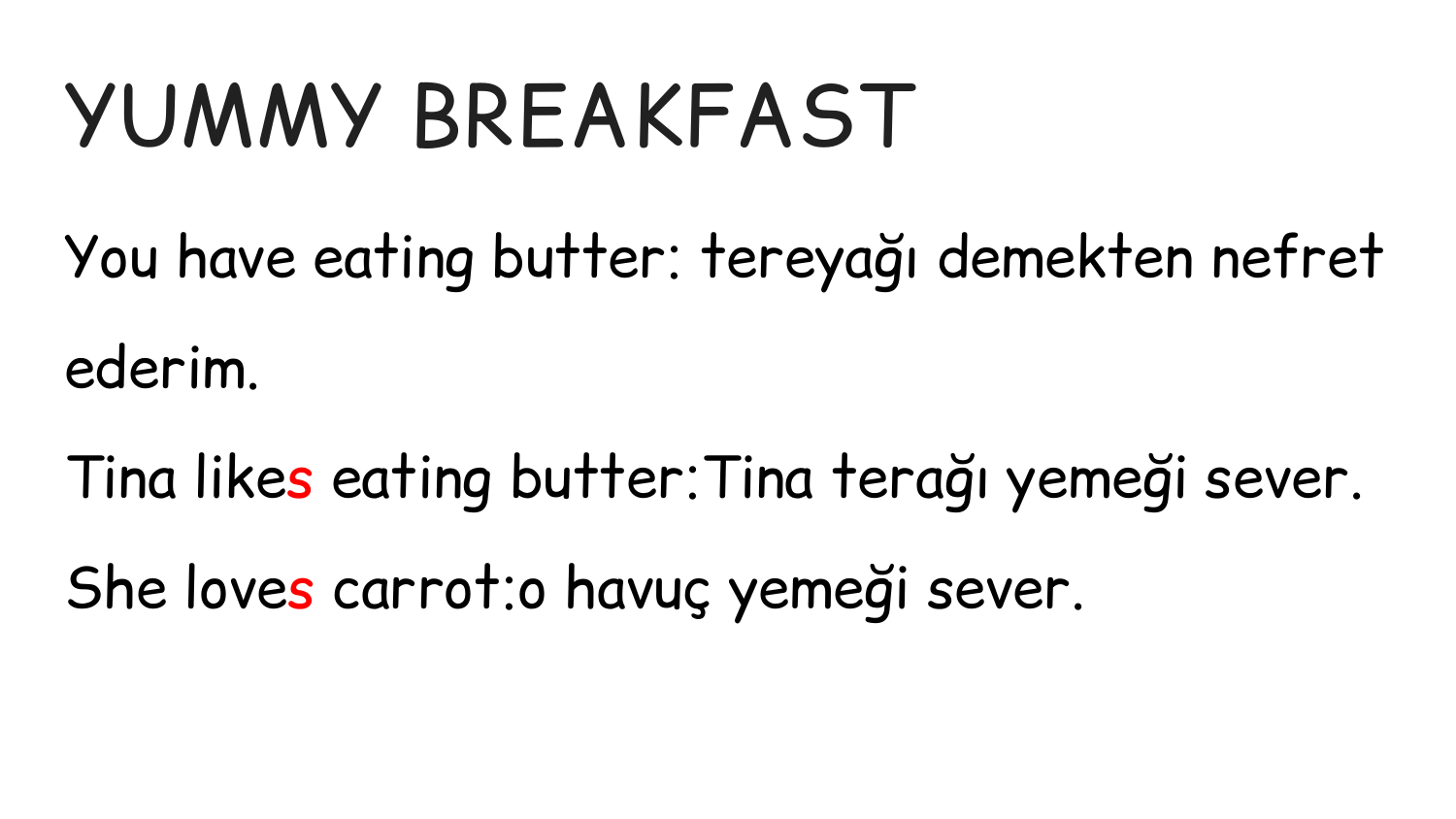

# YUMMY BREAKFAST
You have eating butter: tereyağı demekten nefret
ederim.
Tina likes eating butter:Tina terağı yemeği sever.
She loves carrot:o havuç yemeği sever.